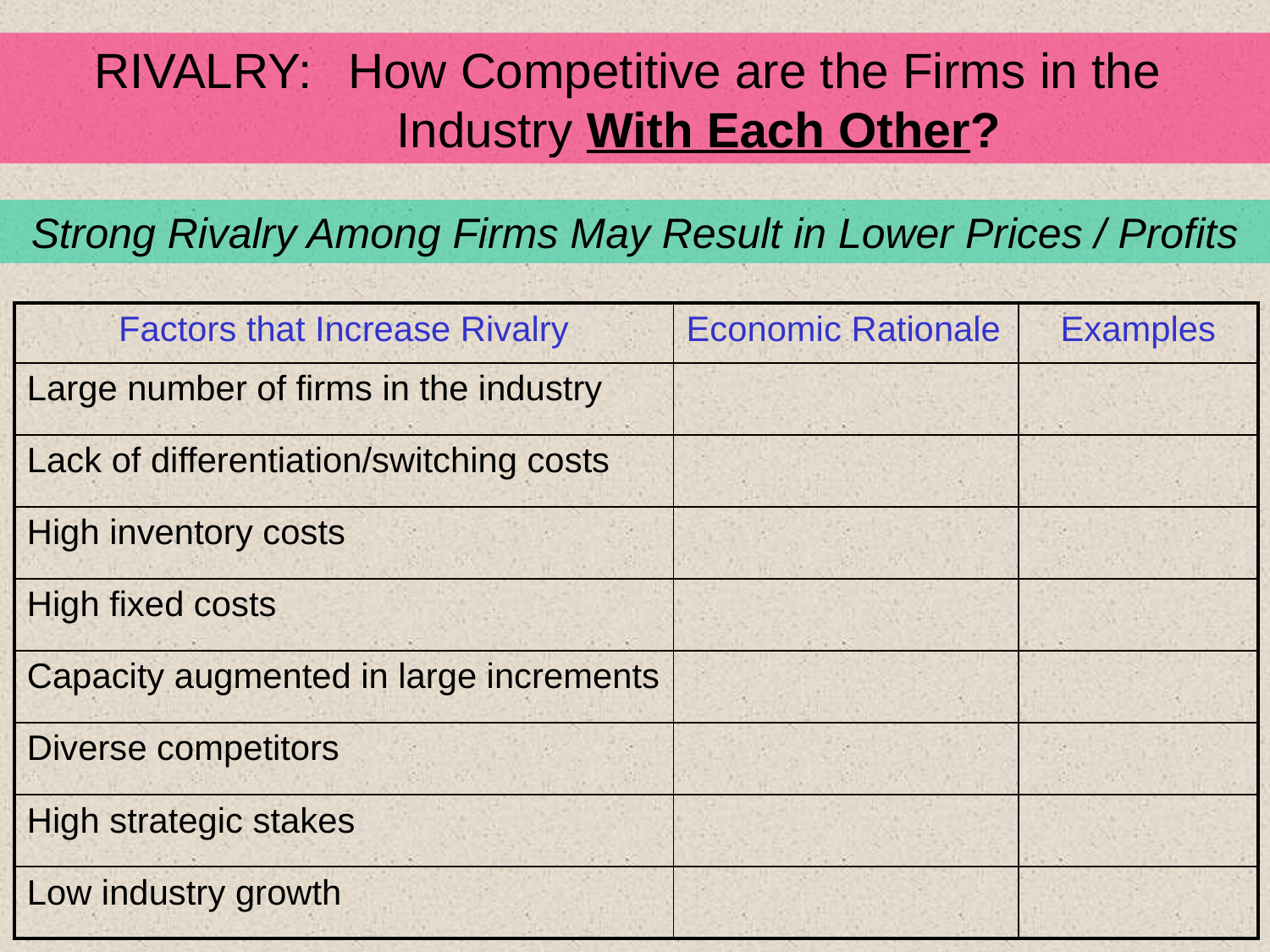

RIVALRY:	How Competitive are the Firms in the
	Industry With Each Other?
Strong Rivalry Among Firms May Result in Lower Prices / Profits
| Factors that Increase Rivalry | Economic Rationale | Examples |
| --- | --- | --- |
| Large number of firms in the industry |  |  |
| Lack of differentiation/switching costs |  |  |
| High inventory costs |  |  |
| High fixed costs |  |  |
| Capacity augmented in large increments |  |  |
| Diverse competitors |  |  |
| High strategic stakes |  |  |
| Low industry growth |  |  |